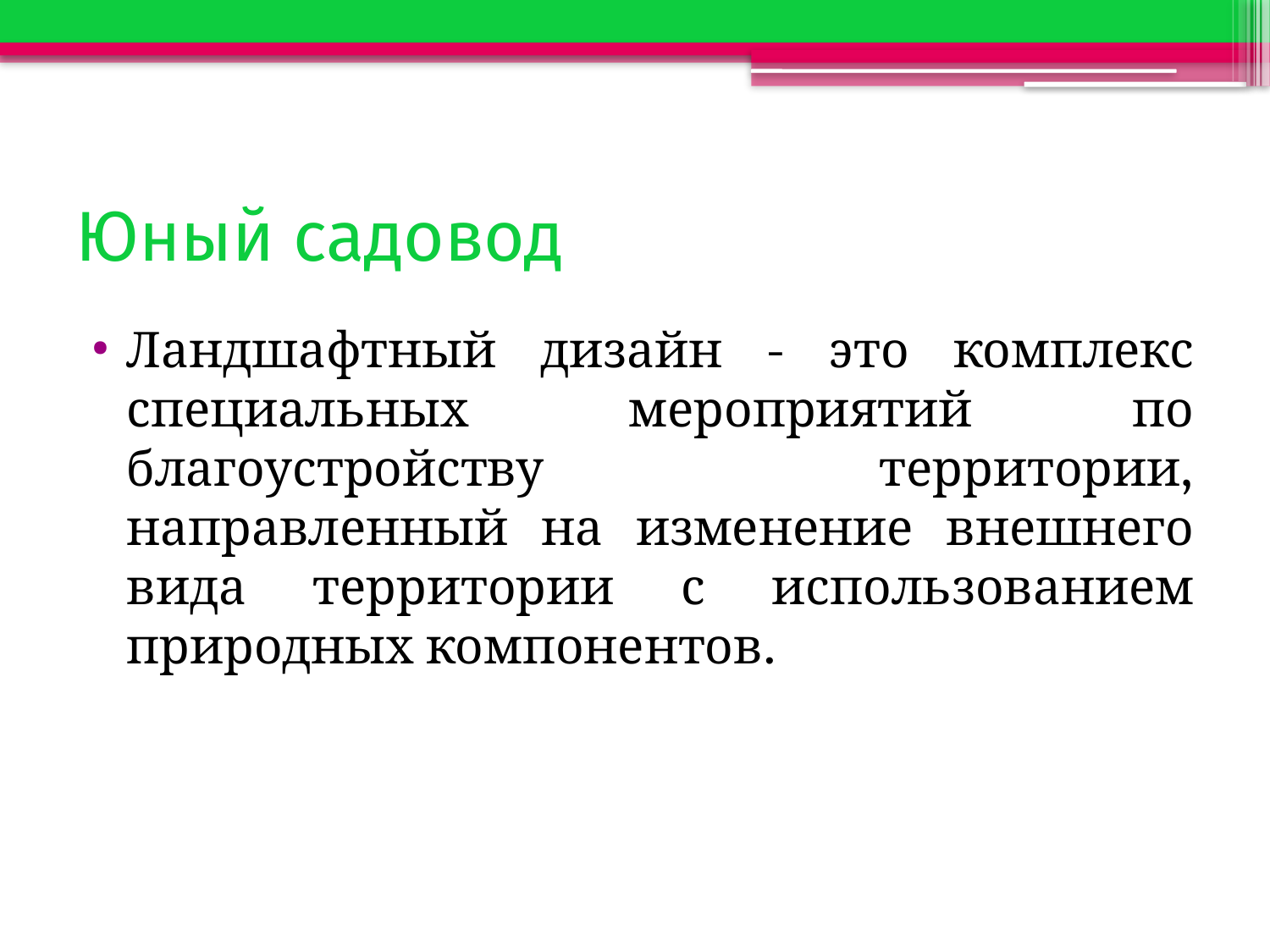

# Юный садовод
Ландшафтный дизайн - это комплекс специальных мероприятий по благоустройству территории, направленный на изменение внешнего вида территории с использованием природных компонентов.